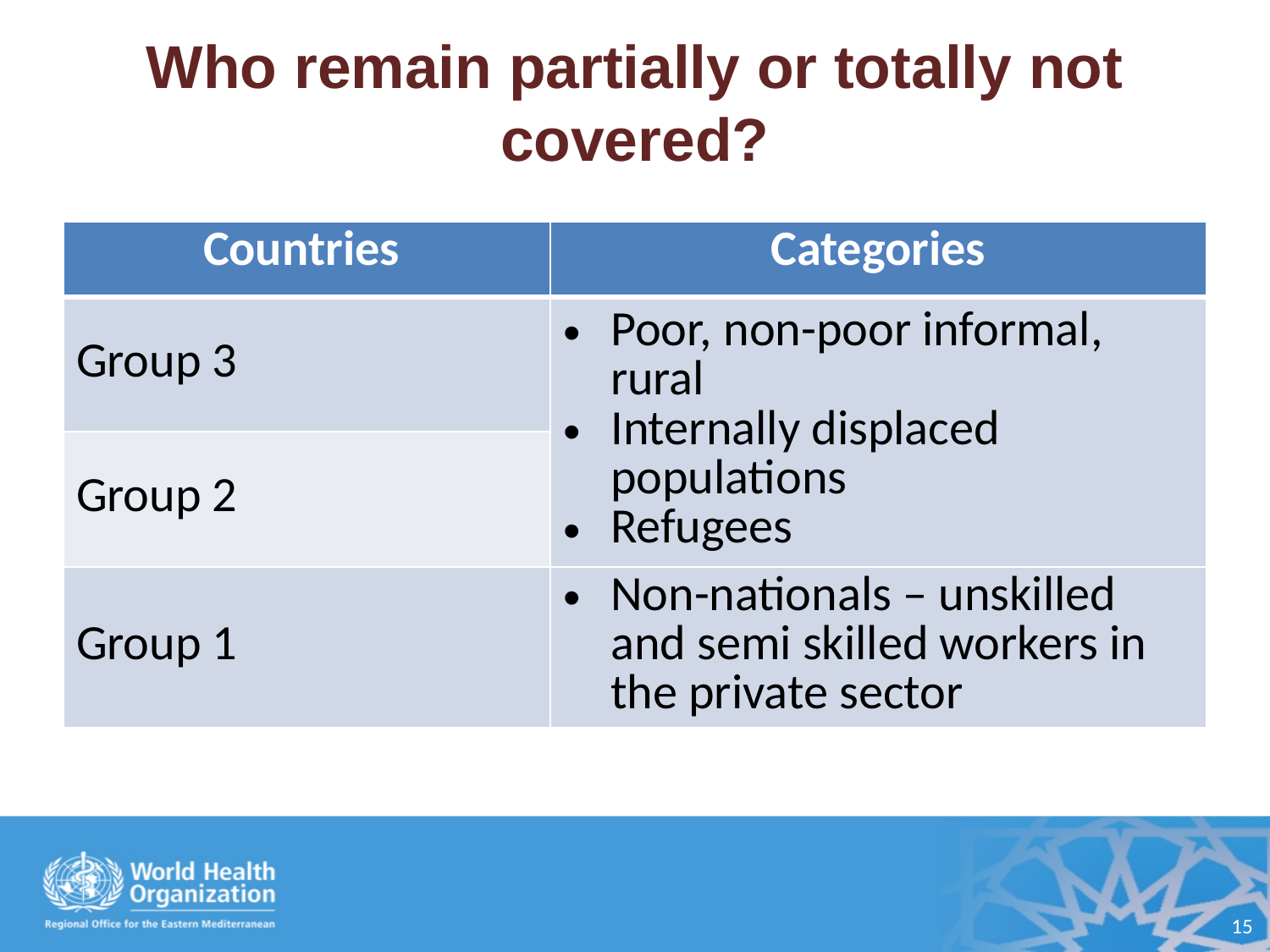

# Who remain partially or totally not covered?
| Countries | Categories |
| --- | --- |
| Group 3 | Poor, non-poor informal, rural Internally displaced populations Refugees |
| Group 2 |  |
| Group 1 | Non-nationals – unskilled and semi skilled workers in the private sector |
15